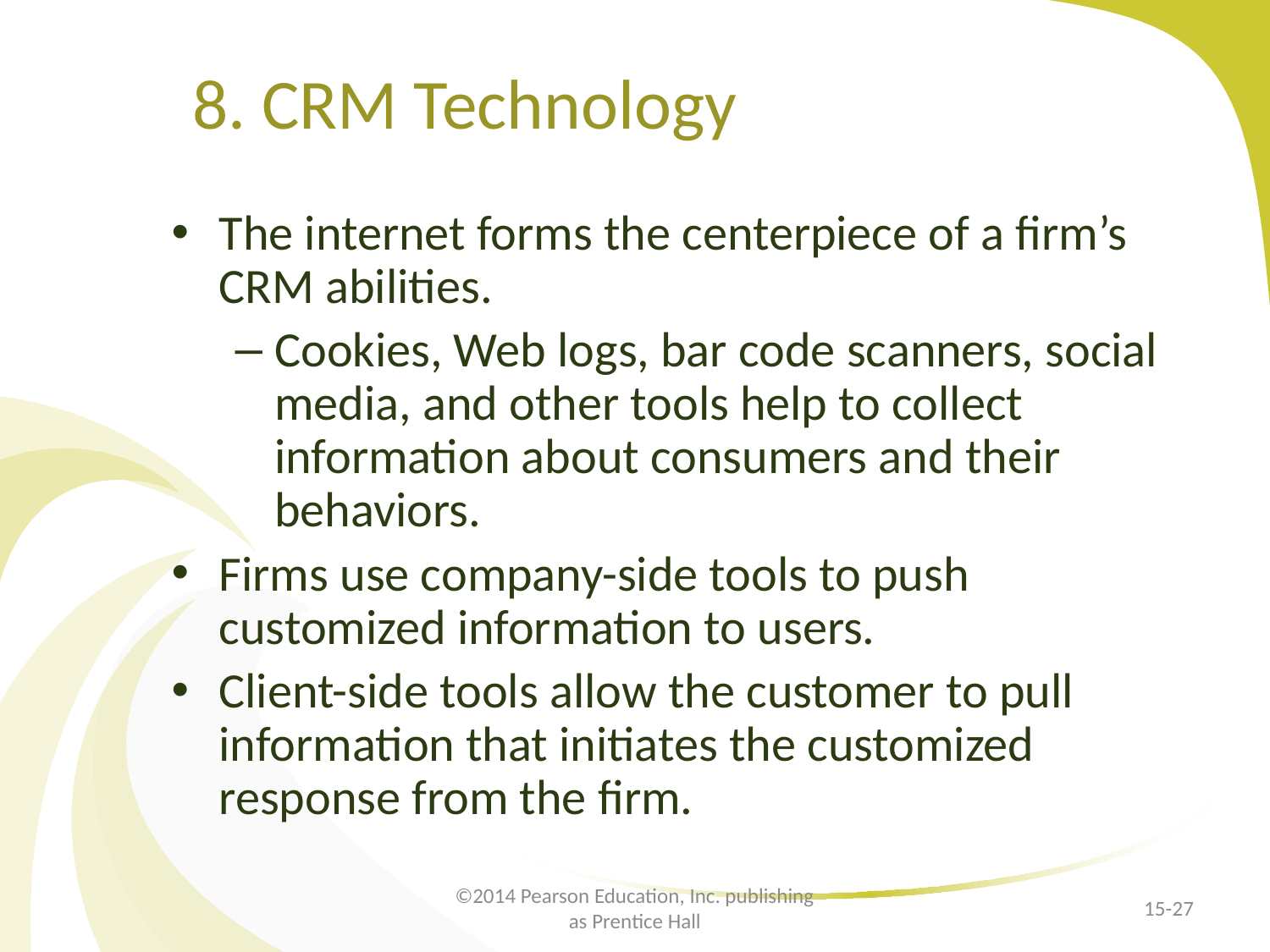

# 8. CRM Technology
The internet forms the centerpiece of a firm’s CRM abilities.
Cookies, Web logs, bar code scanners, social media, and other tools help to collect information about consumers and their behaviors.
Firms use company-side tools to push customized information to users.
Client-side tools allow the customer to pull information that initiates the customized response from the firm.
©2014 Pearson Education, Inc. publishing as Prentice Hall
15-27